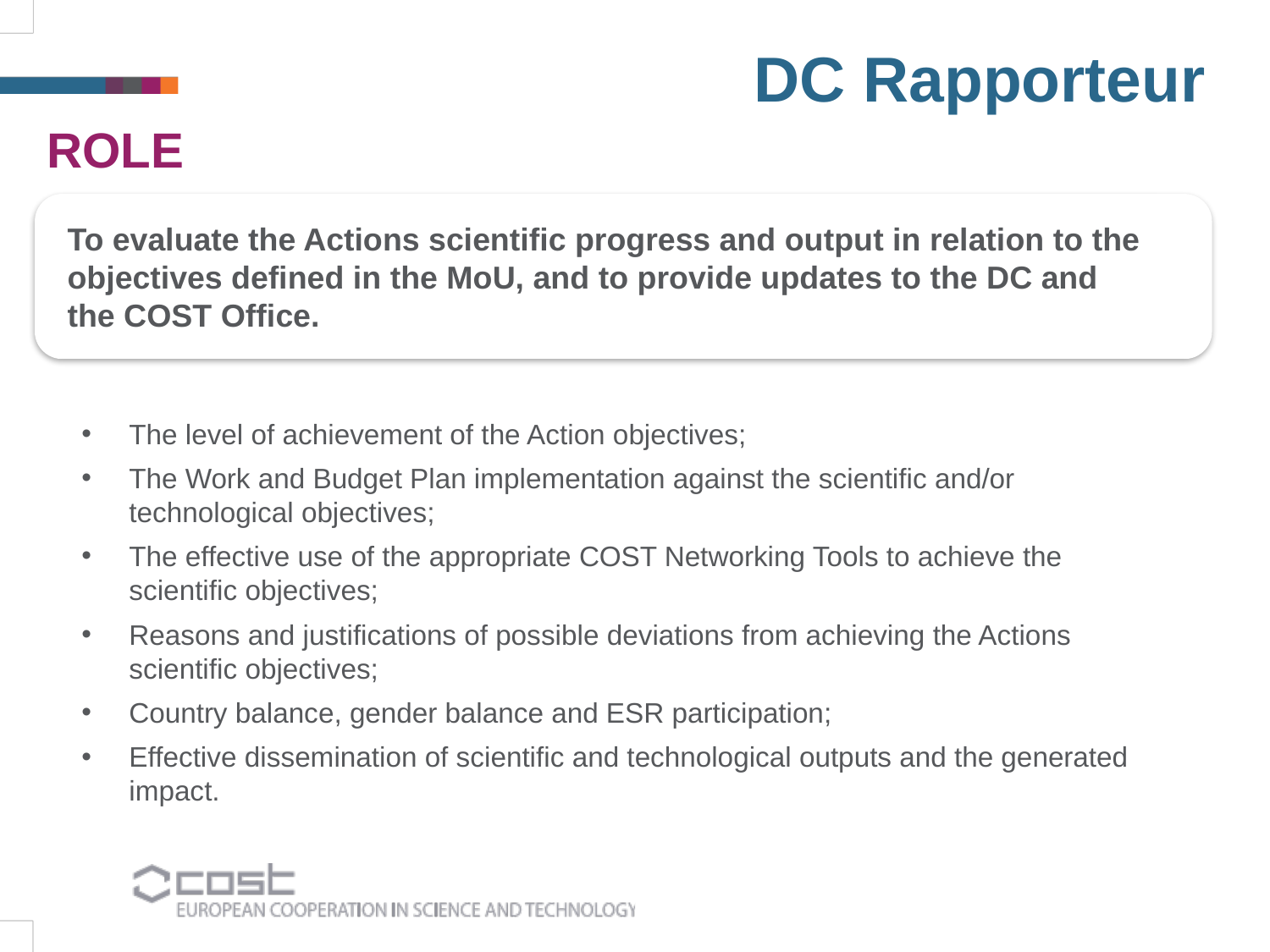

DC Rapporteur
ROLE

To evaluate the Actions scientific progress and output in relation to the objectives defined in the MoU, and to provide updates to the DC and the COST Office.
The level of achievement of the Action objectives;
The Work and Budget Plan implementation against the scientific and/or technological objectives;
The effective use of the appropriate COST Networking Tools to achieve the scientific objectives;
Reasons and justifications of possible deviations from achieving the Actions scientific objectives;
Country balance, gender balance and ESR participation;
Effective dissemination of scientific and technological outputs and the generated impact.